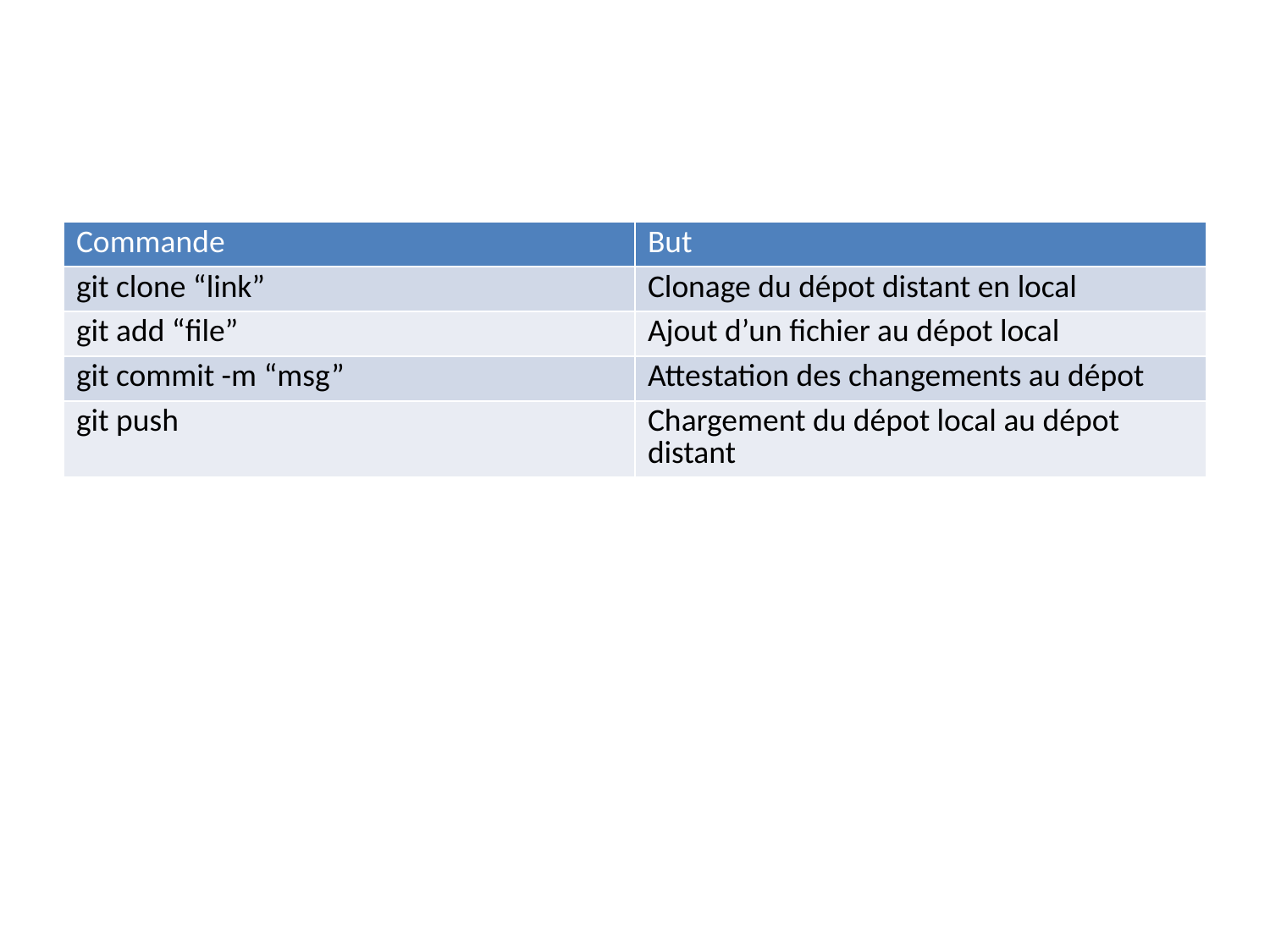

| Commande | But |
| --- | --- |
| git clone “link” | Clonage du dépot distant en local |
| git add “file” | Ajout d’un fichier au dépot local |
| git commit -m “msg” | Attestation des changements au dépot |
| git push | Chargement du dépot local au dépot distant |